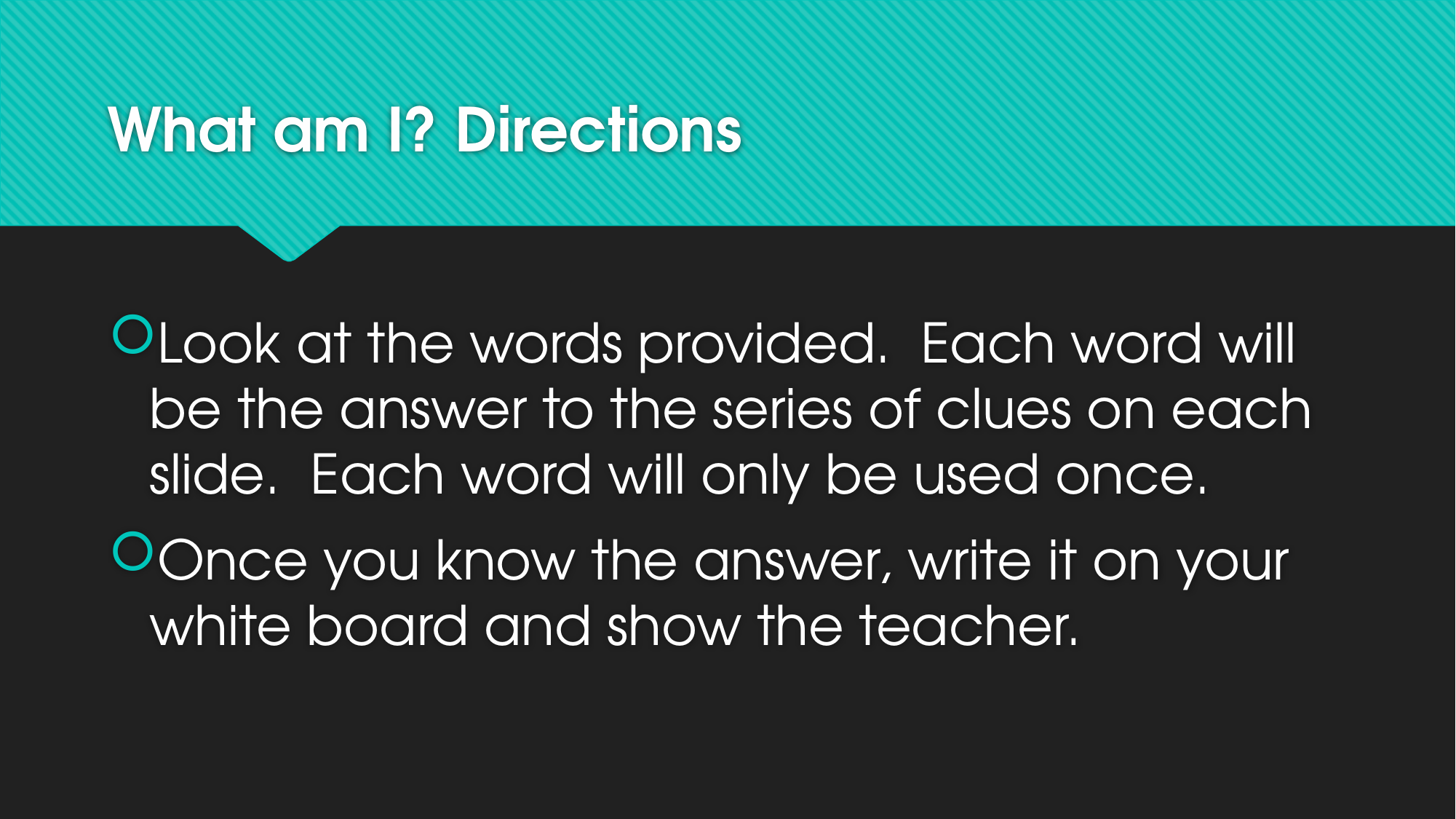

# What am I? Directions
Look at the words provided.  Each word will be the answer to the series of clues on each slide.  Each word will only be used once.
Once you know the answer, write it on your white board and show the teacher.